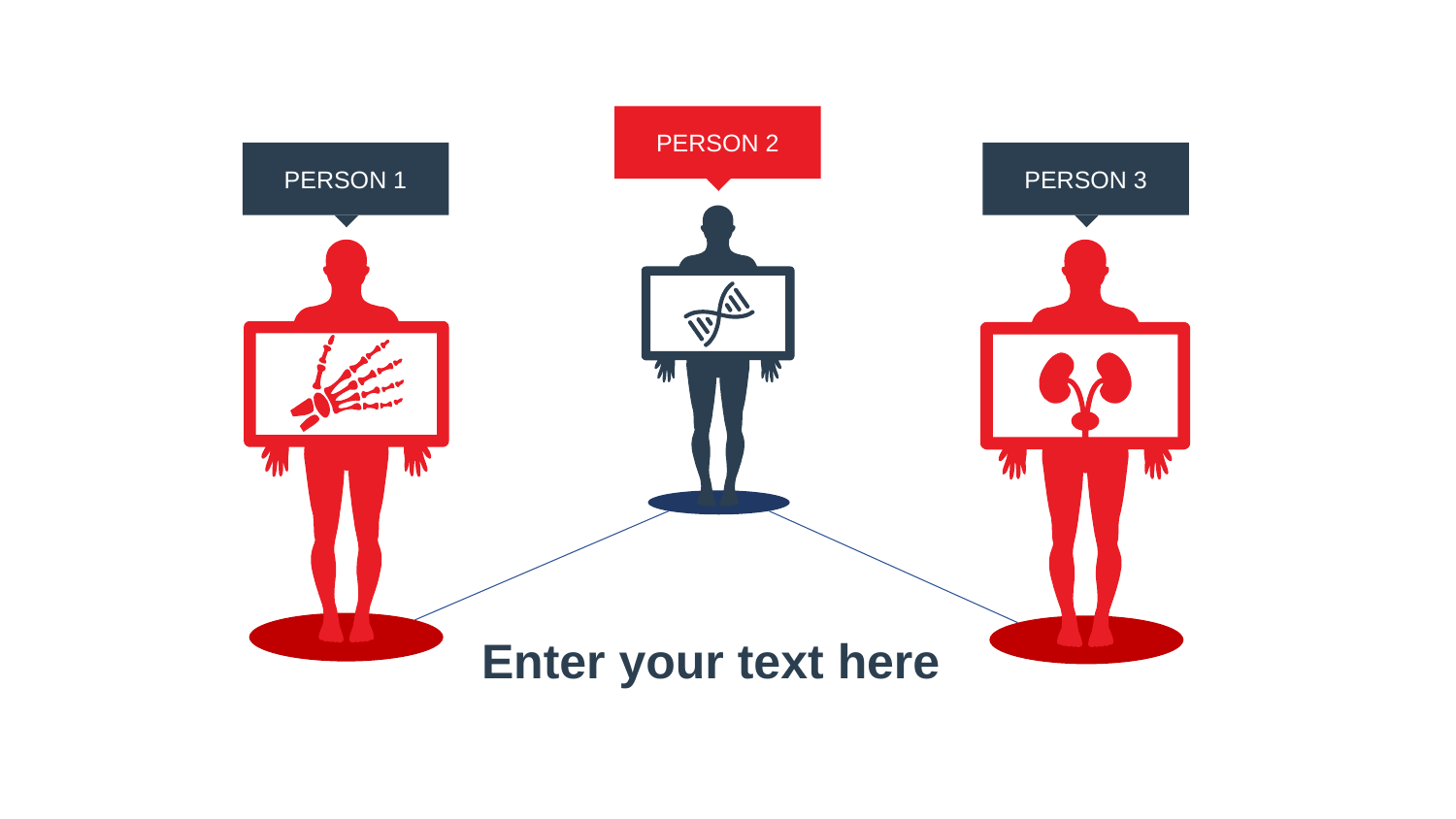

PERSON 2

PERSON 1

PERSON 3

Enter your text here